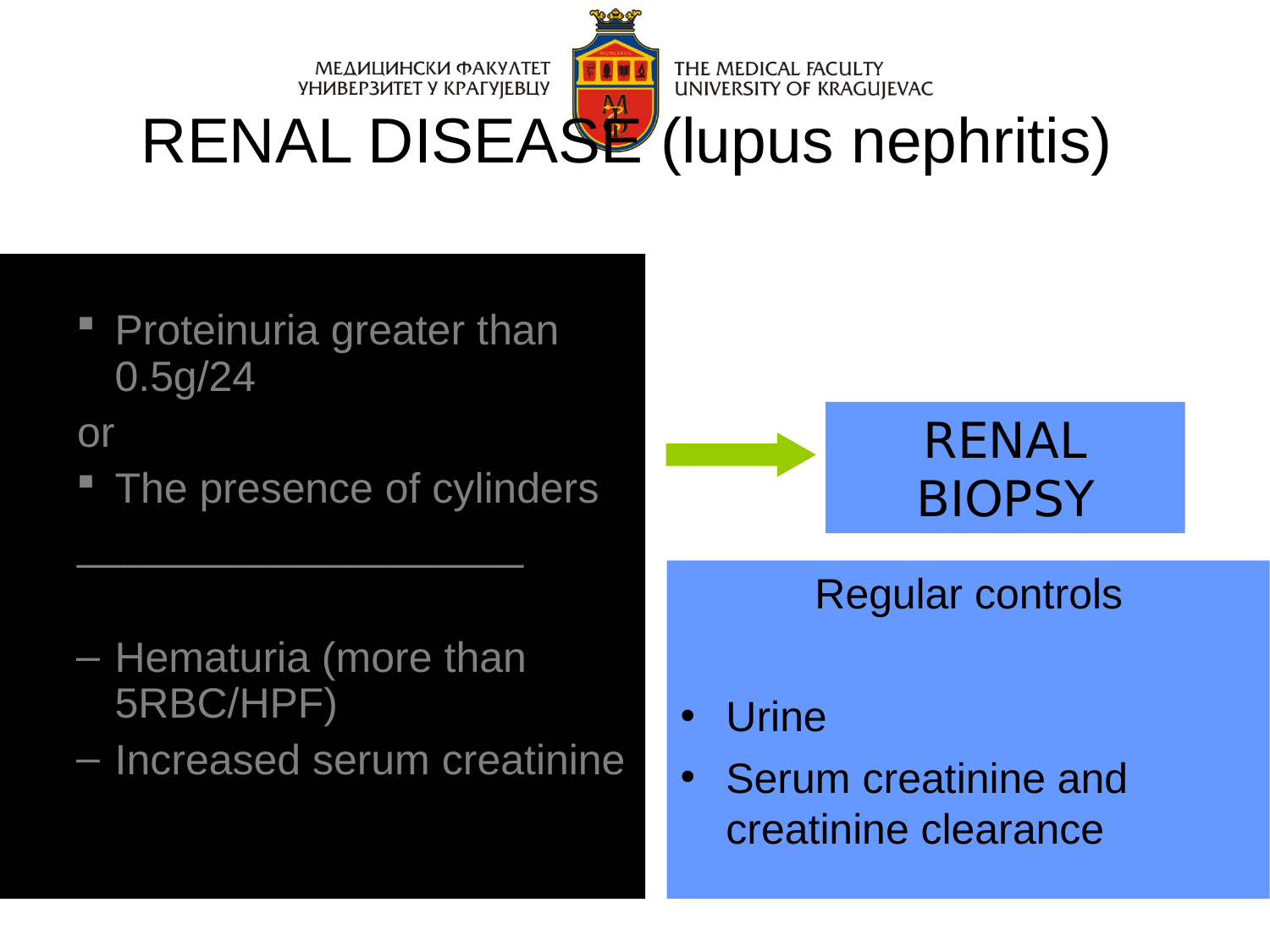

RENAL DISEASE (lupus nephritis)

Proteinuria greater than 0.5g/24
or
The presence of cylinders
___________________

Hematuria (more than 5RBC/HPF)
Increased serum creatinine
RENAL BIOPSY

Regular controls

Urine
Serum creatinine and creatinine clearance